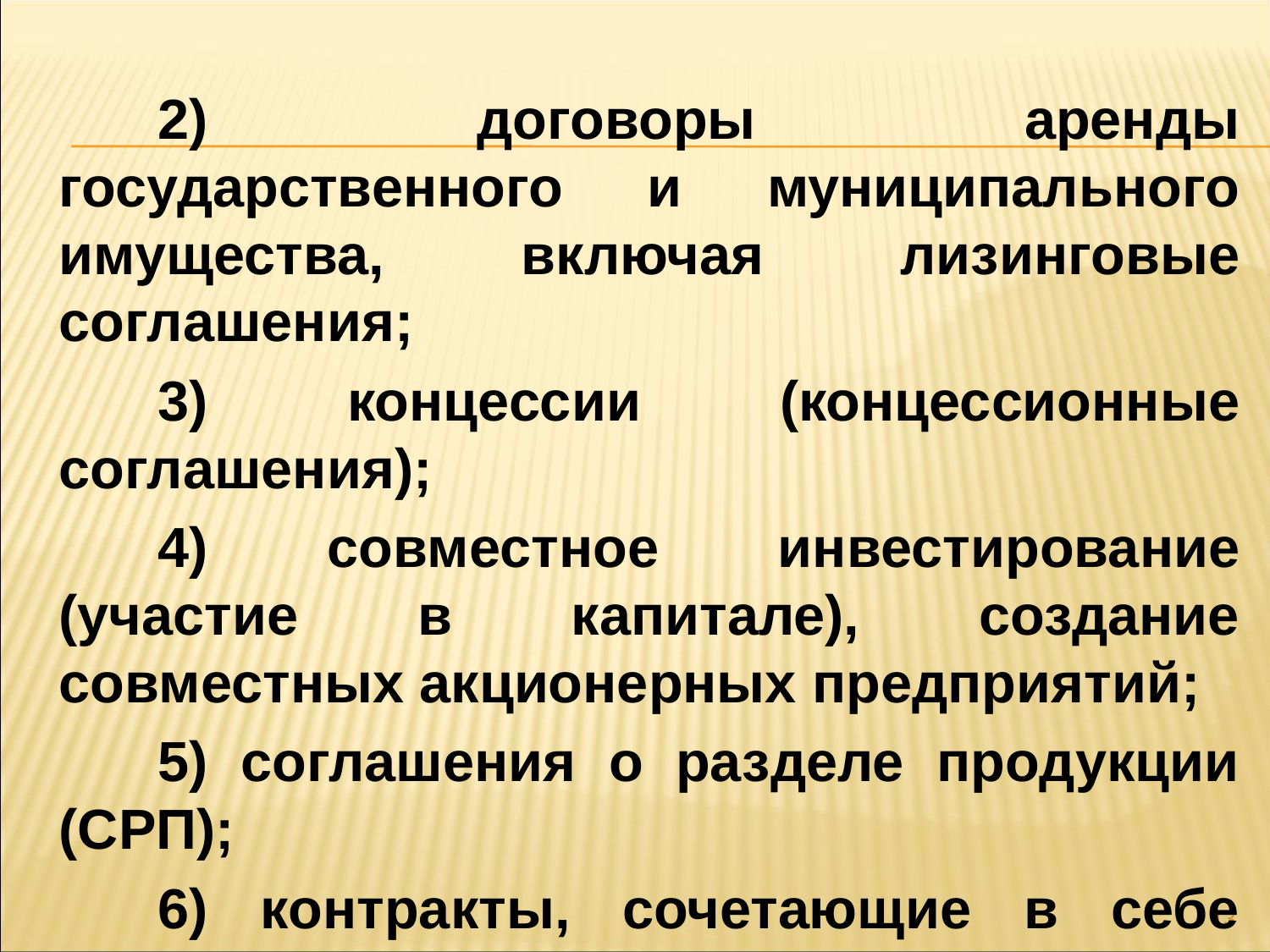

2) договоры аренды государственного и муниципального имущества, включая лизинговые соглашения;
3) концессии (концессионные соглашения);
4) совместное инвестирование (участие в капитале), создание совместных акционерных предприятий;
5) соглашения о разделе продукции (СРП);
6) контракты, сочетающие в себе различные виды работ и отношений собственности.

13